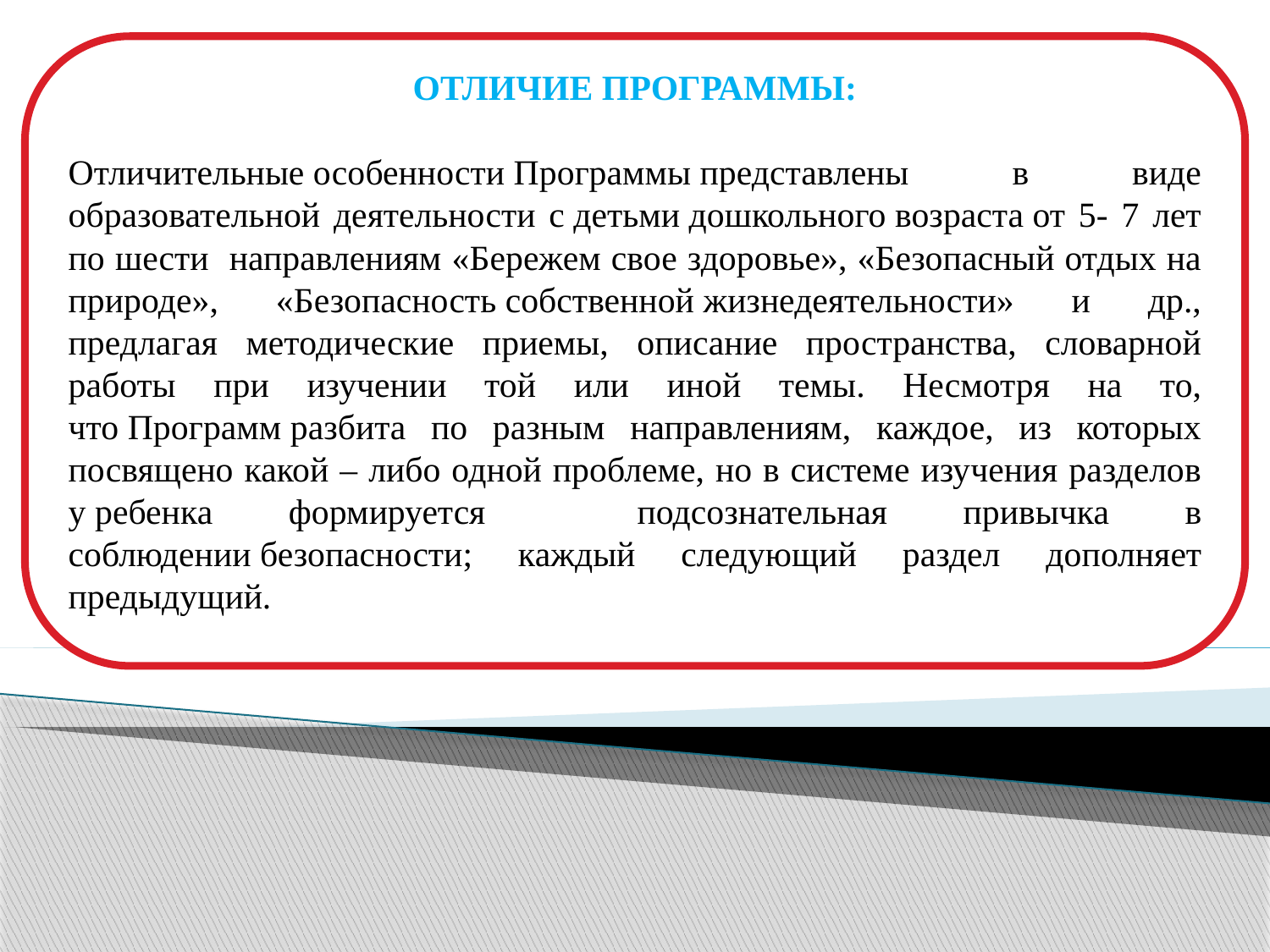

Отличие программы:

Отличительные особенности Программы представлены в виде образовательной деятельности с детьми дошкольного возраста от 5- 7 лет по шести  направлениям «Бережем свое здоровье», «Безопасный отдых на природе», «Безопасность собственной жизнедеятельности» и др., предлагая методические приемы, описание пространства, словарной работы при изучении той или иной темы. Несмотря на то, что Программ разбита по разным направлениям, каждое, из которых посвящено какой – либо одной проблеме, но в системе изучения разделов у ребенка формируется  подсознательная привычка в соблюдении безопасности; каждый следующий раздел дополняет предыдущий.

#